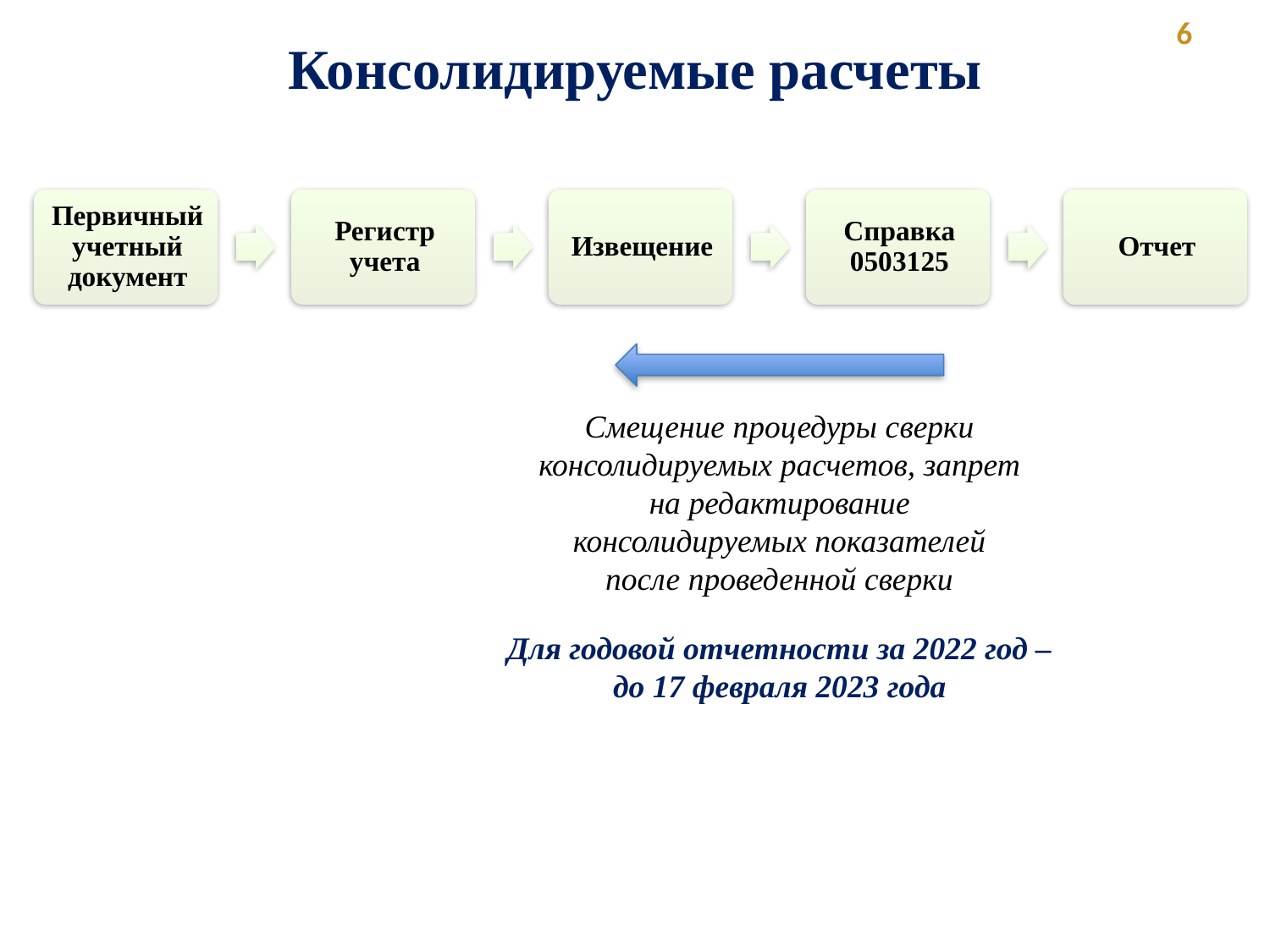

6
Консолидируемые расчеты
Первичный учетный документ

Регистр учета

Извещение

Справка 0503125

Отчет

Смещение процедуры сверки консолидируемых расчетов, запрет на редактирование консолидируемых показателей после проведенной сверки
Для годовой отчетности за 2022 год – до 17 февраля 2023 года